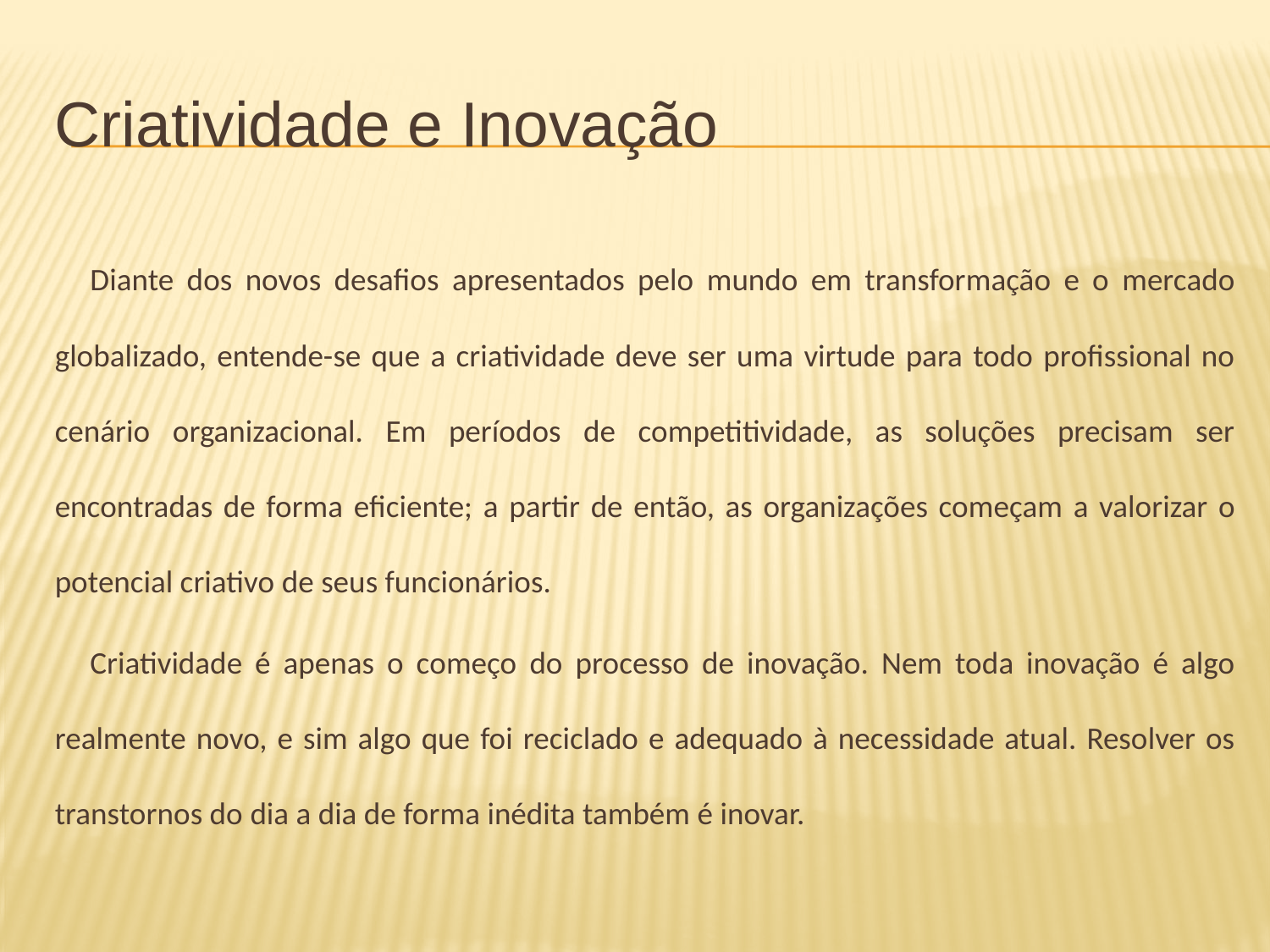

# Criatividade e Inovação
Diante dos novos desafios apresentados pelo mundo em transformação e o mercado globalizado, entende-se que a criatividade deve ser uma virtude para todo profissional no cenário organizacional. Em períodos de competitividade, as soluções precisam ser encontradas de forma eficiente; a partir de então, as organizações começam a valorizar o potencial criativo de seus funcionários.
Criatividade é apenas o começo do processo de inovação. Nem toda inovação é algo realmente novo, e sim algo que foi reciclado e adequado à necessidade atual. Resolver os transtornos do dia a dia de forma inédita também é inovar.